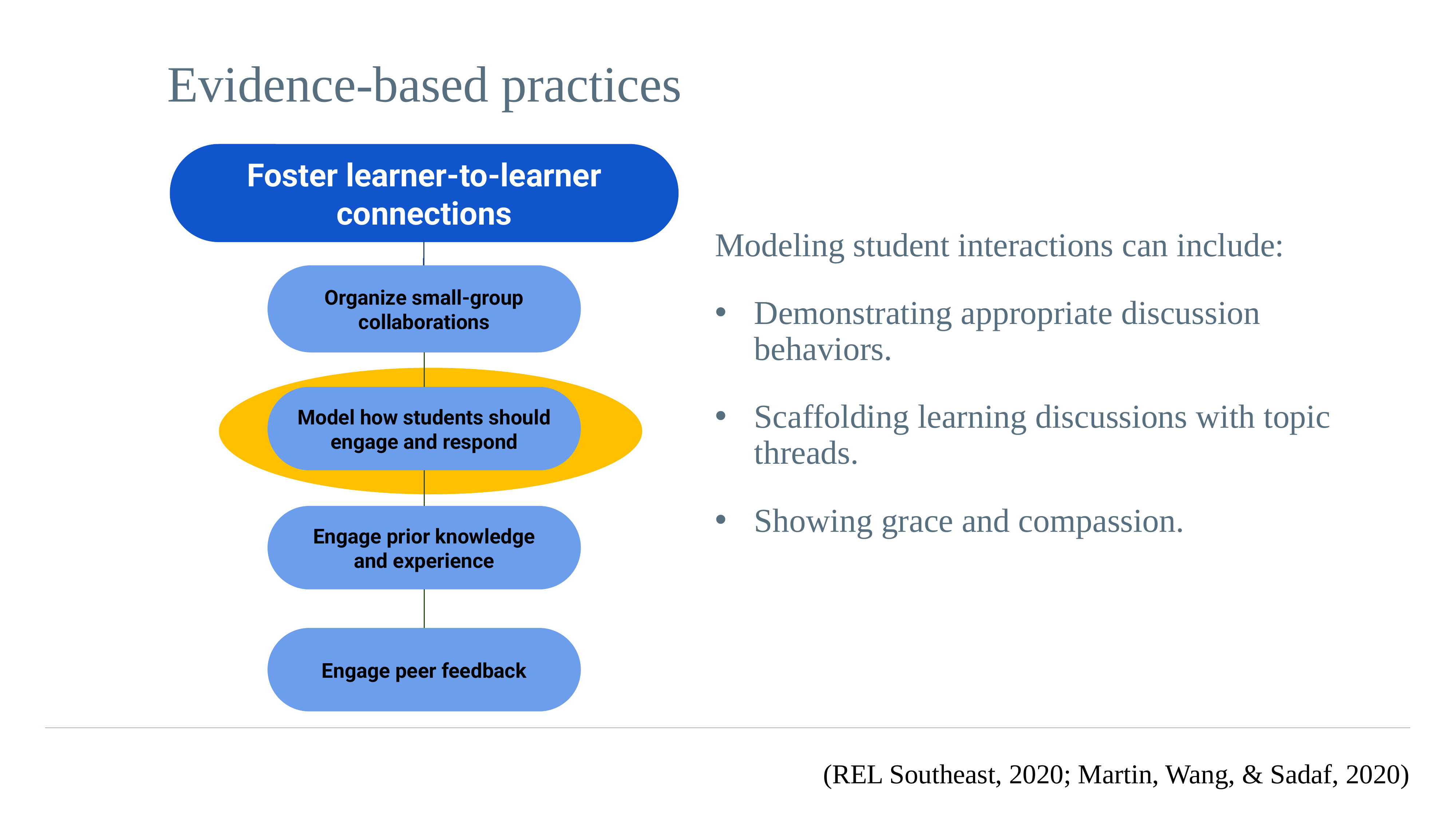

# Evidence-based practices-7
Foster learner-to-learner connections
Modeling student interactions can include:
Demonstrating appropriate discussion behaviors.
Scaffolding learning discussions with topic threads.
Showing grace and compassion.
Organize small-group collaborations

Model how students should engage and respond
Engage prior knowledge and experience
Engage peer feedback
(REL Southeast, 2020; Martin, Wang, & Sadaf, 2020)